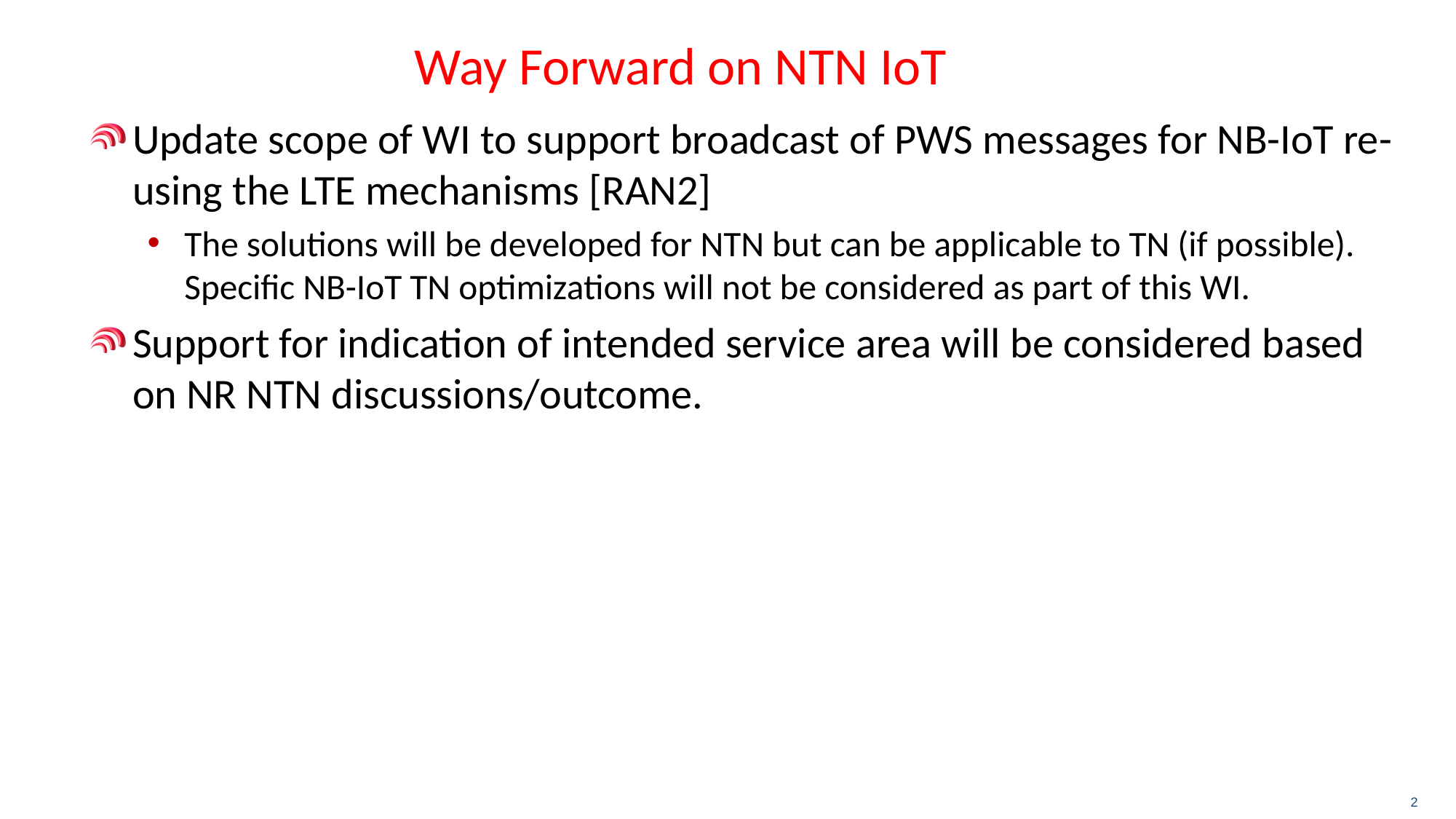

# Way Forward on NTN IoT
Update scope of WI to support broadcast of PWS messages for NB-IoT re-using the LTE mechanisms [RAN2]
The solutions will be developed for NTN but can be applicable to TN (if possible).   Specific NB-IoT TN optimizations will not be considered as part of this WI.
Support for indication of intended service area will be considered based on NR NTN discussions/outcome.